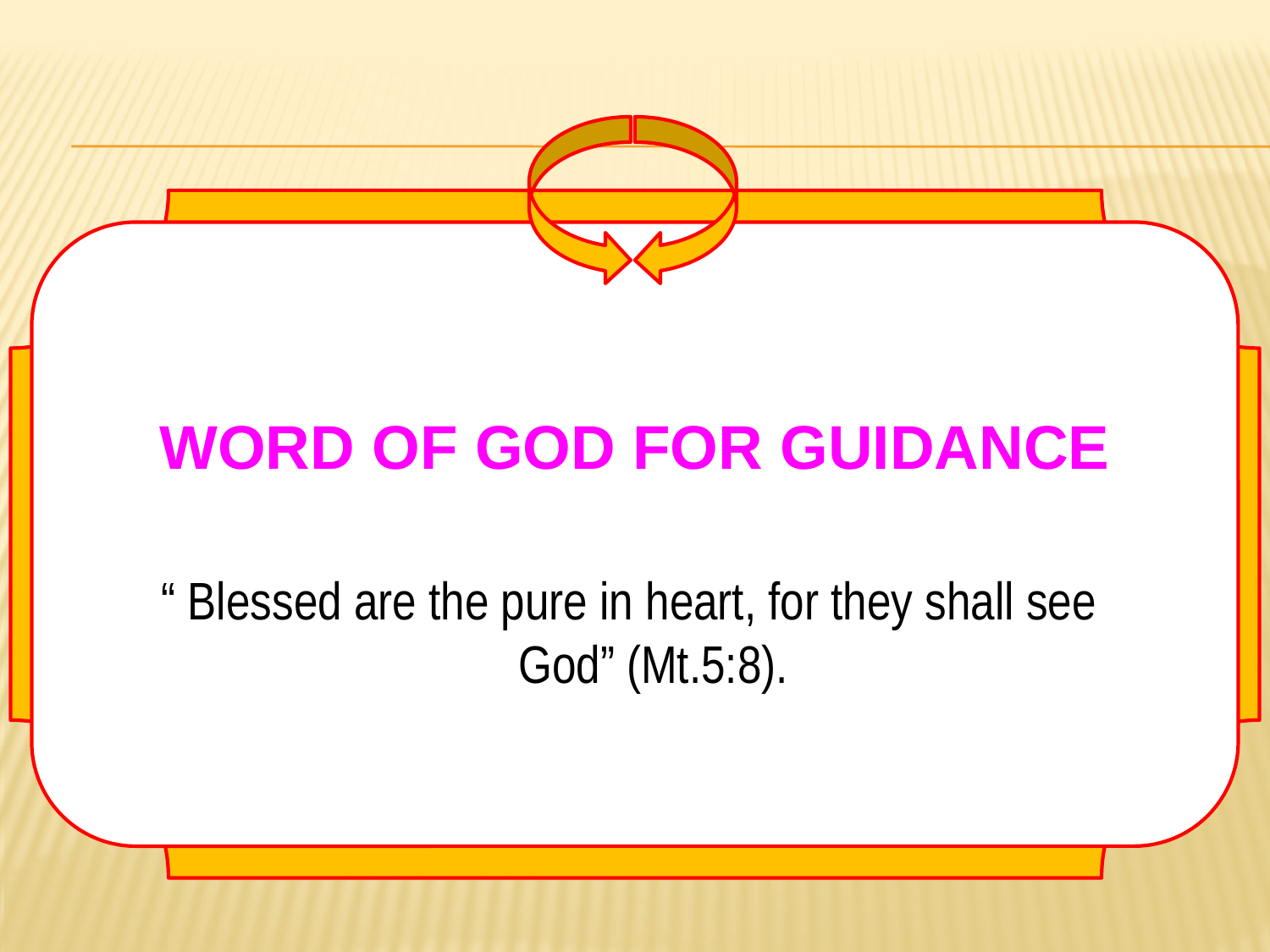

# WORD OF GOD FOR GUIDANCE
“ Blessed are the pure in heart, for they shall see God” (Mt.5:8).